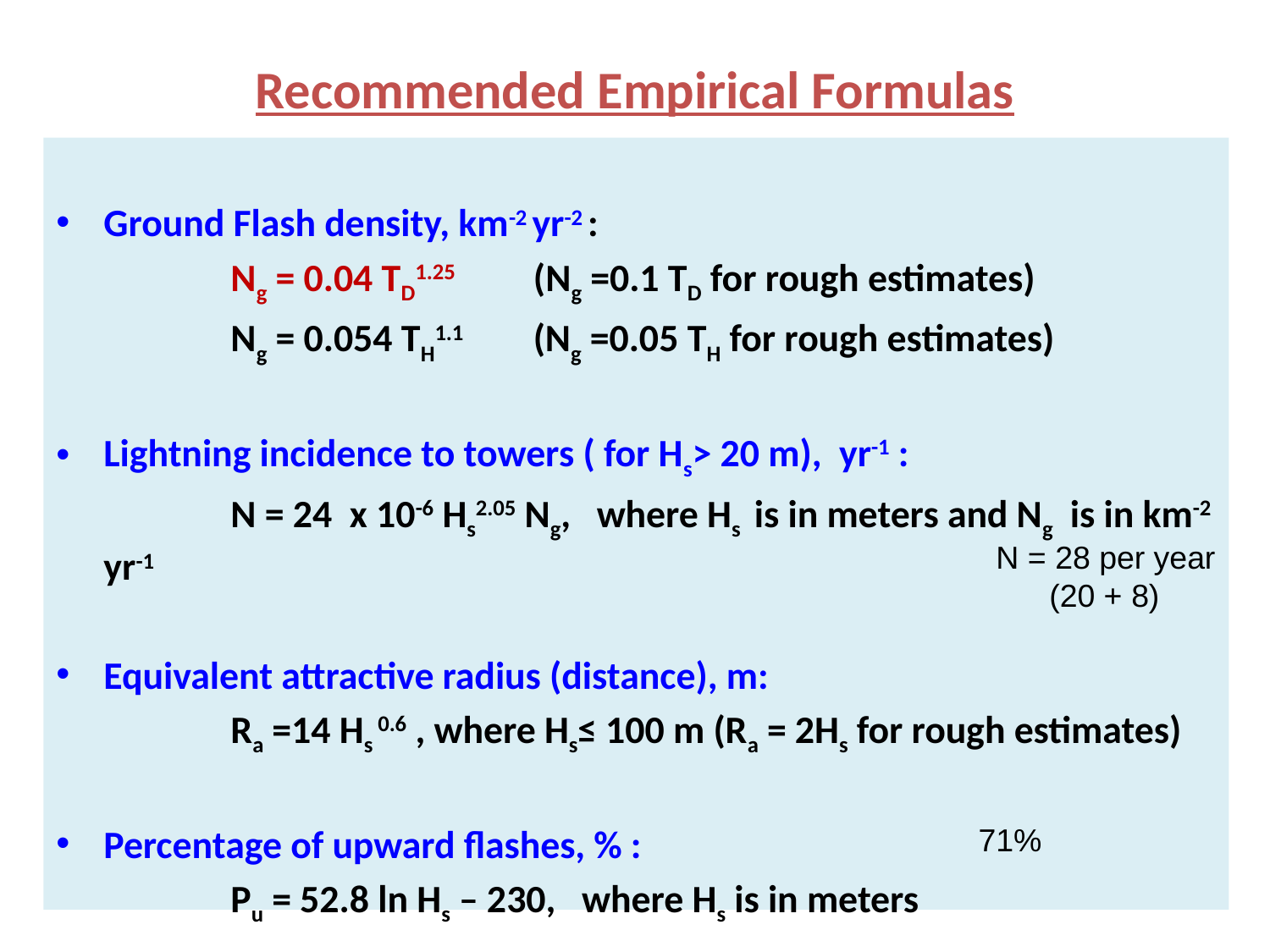

Recommended Empirical Formulas

Ground Flash density, km-2 yr-2 :
		Ng = 0.04 TD1.25         (Ng =0.1 TD for rough estimates)
		Ng = 0.054 TH1.1        (Ng =0.05 TH for rough estimates)

Lightning incidence to towers ( for Hs> 20 m),  yr-1 :
		N = 24  x 10-6 Hs2.05 Ng,   where Hs  is in meters and Ng  is in km-2 yr-1

Equivalent attractive radius (distance), m:
		Ra =14 Hs 0.6 , where Hs≤ 100 m (Ra = 2Hs for rough estimates)

Percentage of upward flashes, % :
		Pu = 52.8 ln Hs – 230,   where Hs is in meters

N = 28 per year
      (20 + 8)
71%